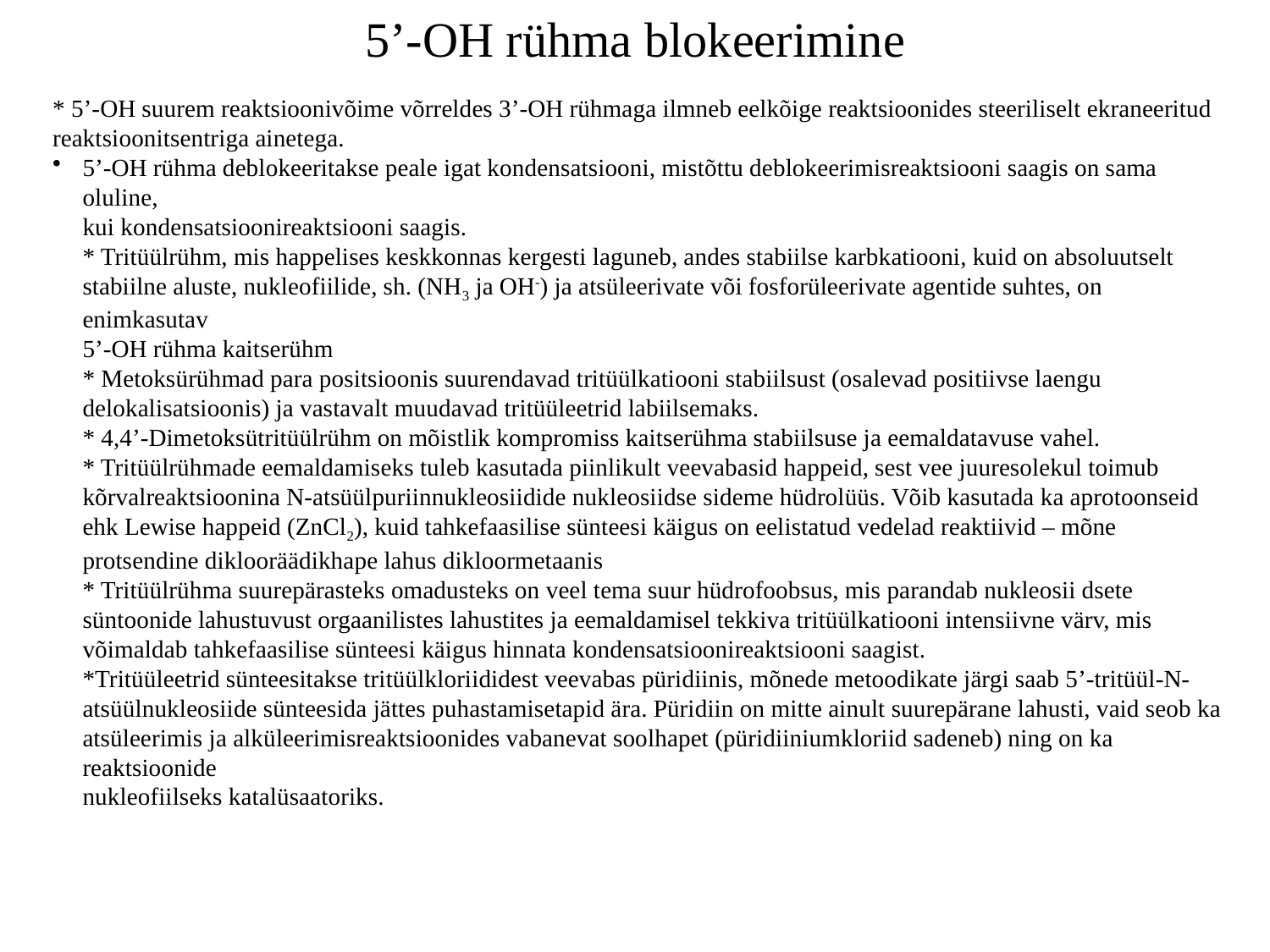

5’-OH rühma blokeerimine

* 5’-OH suurem reaktsioonivõime võrreldes 3’-OH rühmaga ilmneb eelkõige reaktsioonides steeriliselt ekraneeritud
reaktsioonitsentriga ainetega.
5’-OH rühma deblokeeritakse peale igat kondensatsiooni, mistõttu deblokeerimisreaktsiooni saagis on sama oluline,
kui kondensatsioonireaktsiooni saagis.
* Tritüülrühm, mis happelises keskkonnas kergesti laguneb, andes stabiilse karbkatiooni, kuid on absoluutselt stabiilne aluste, nukleofiilide, sh. (NH3 ja OH-) ja atsüleerivate või fosforüleerivate agentide suhtes, on enimkasutav
5’-OH rühma kaitserühm
* Metoksürühmad para positsioonis suurendavad tritüülkatiooni stabiilsust (osalevad positiivse laengu delokalisatsioonis) ja vastavalt muudavad tritüüleetrid labiilsemaks.
* 4,4’-Dimetoksütritüülrühm on mõistlik kompromiss kaitserühma stabiilsuse ja eemaldatavuse vahel.
* Tritüülrühmade eemaldamiseks tuleb kasutada piinlikult veevabasid happeid, sest vee juuresolekul toimub kõrvalreaktsioonina N-atsüülpuriinnukleosiidide nukleosiidse sideme hüdrolüüs. Võib kasutada ka aprotoonseid ehk Lewise happeid (ZnCl2), kuid tahkefaasilise sünteesi käigus on eelistatud vedelad reaktiivid – mõne protsendine diklooräädikhape lahus dikloormetaanis
* Tritüülrühma suurepärasteks omadusteks on veel tema suur hüdrofoobsus, mis parandab nukleosii dsete süntoonide lahustuvust orgaanilistes lahustites ja eemaldamisel tekkiva tritüülkatiooni intensiivne värv, mis võimaldab tahkefaasilise sünteesi käigus hinnata kondensatsioonireaktsiooni saagist.
*Tritüüleetrid sünteesitakse tritüülkloriididest veevabas püridiinis, mõnede metoodikate järgi saab 5’-tritüül-N-atsüülnukleosiide sünteesida jättes puhastamisetapid ära. Püridiin on mitte ainult suurepärane lahusti, vaid seob ka atsüleerimis ja alküleerimisreaktsioonides vabanevat soolhapet (püridiiniumkloriid sadeneb) ning on ka reaktsioonide
nukleofiilseks katalüsaatoriks.